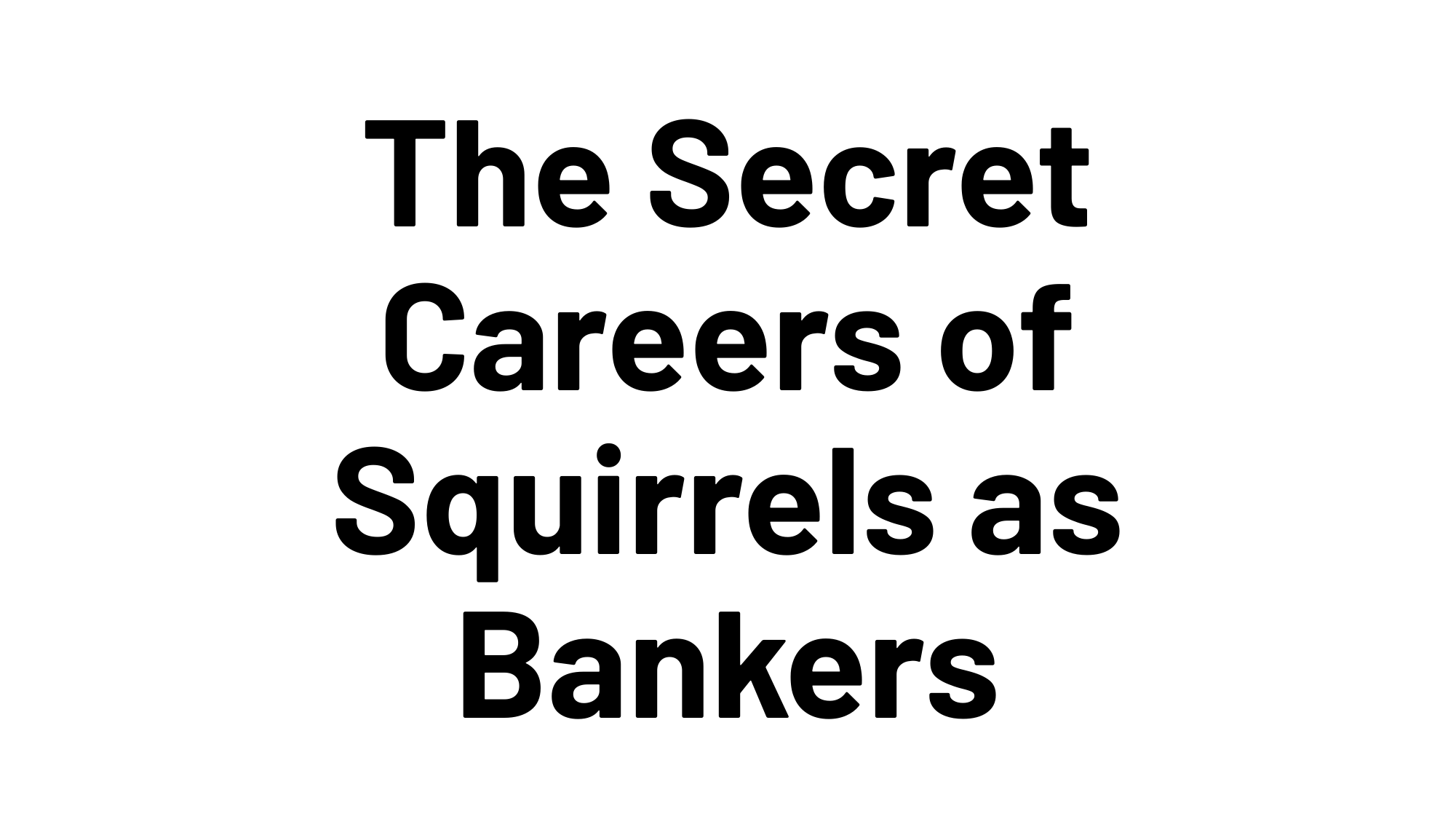

# The Secret Careers of Squirrels as Bankers